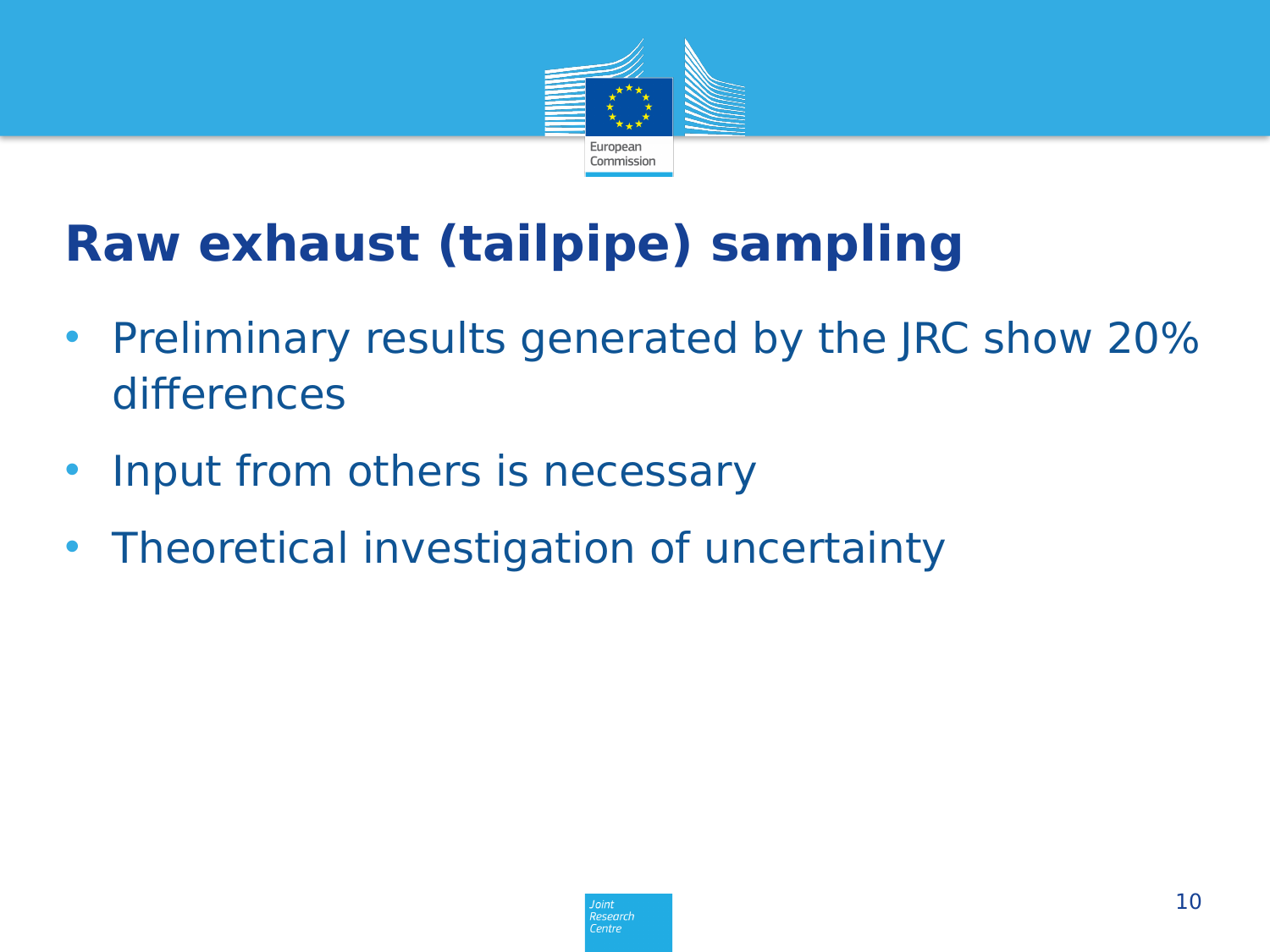

# Raw exhaust (tailpipe) sampling
Preliminary results generated by the JRC show 20% differences
Input from others is necessary
Theoretical investigation of uncertainty